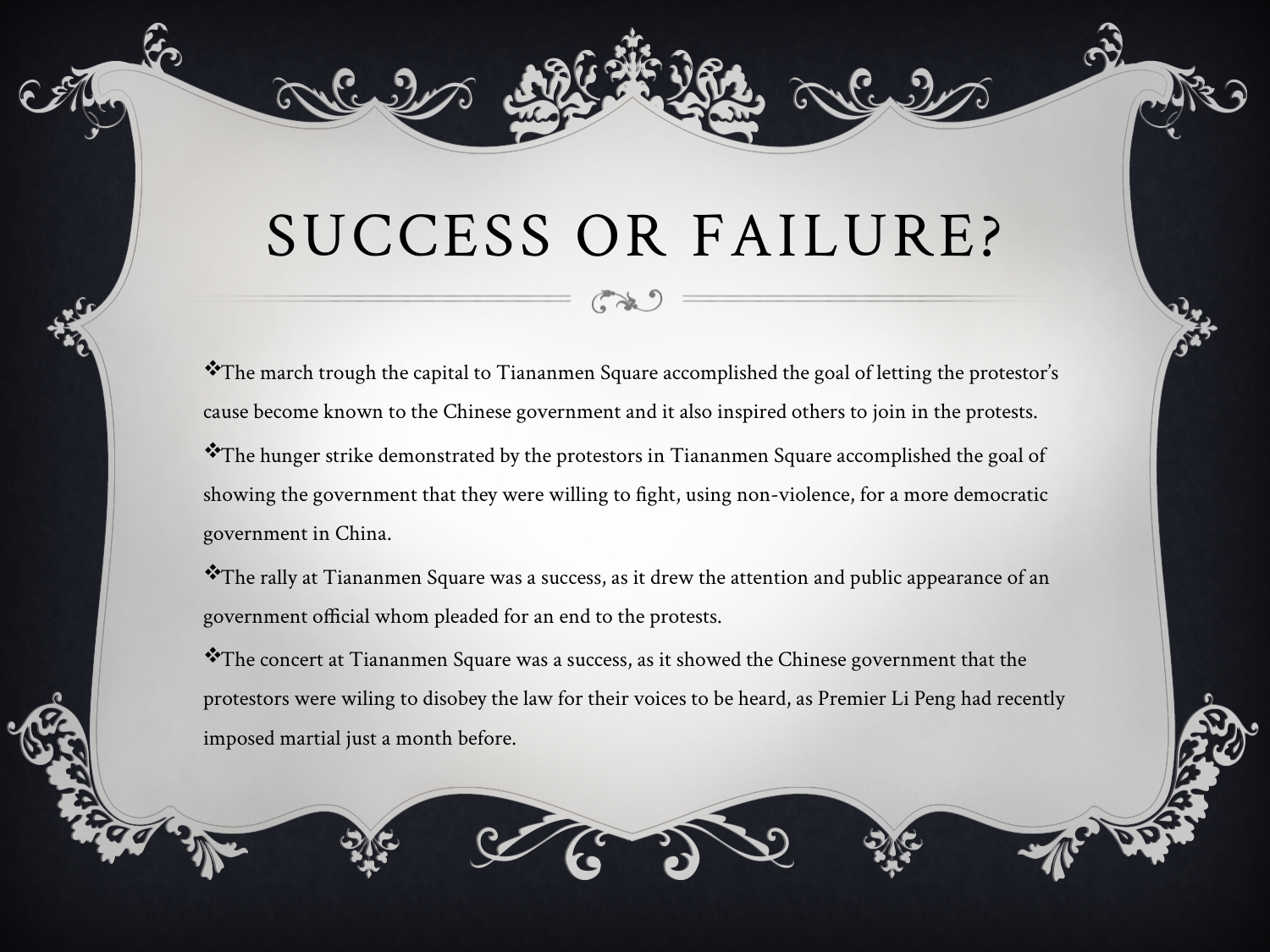

# Success or Failure?
The march trough the capital to Tiananmen Square accomplished the goal of letting the protestor’s cause become known to the Chinese government and it also inspired others to join in the protests.
The hunger strike demonstrated by the protestors in Tiananmen Square accomplished the goal of showing the government that they were willing to fight, using non-violence, for a more democratic government in China.
The rally at Tiananmen Square was a success, as it drew the attention and public appearance of an government official whom pleaded for an end to the protests.
The concert at Tiananmen Square was a success, as it showed the Chinese government that the protestors were wiling to disobey the law for their voices to be heard, as Premier Li Peng had recently imposed martial just a month before.